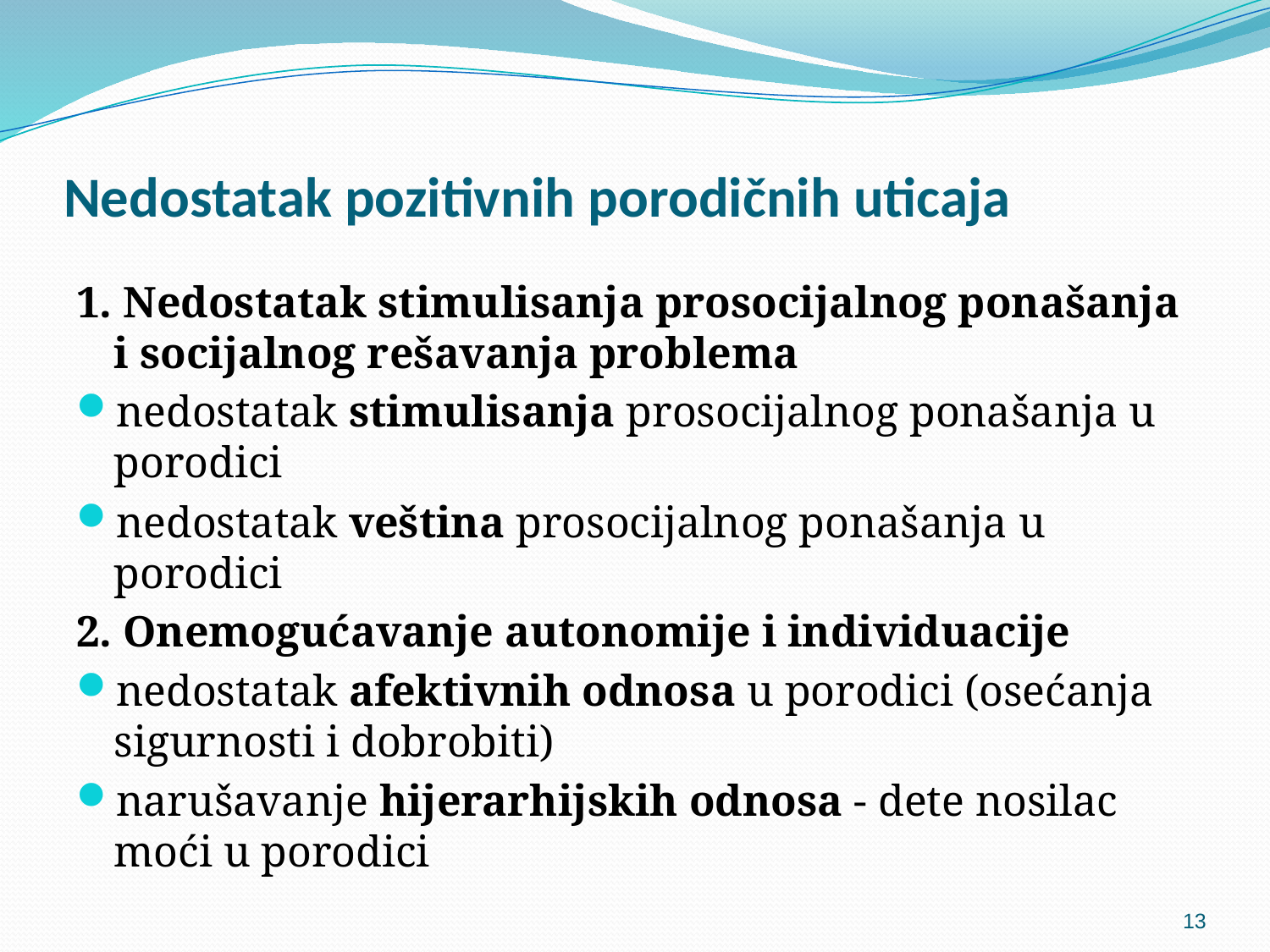

# Nedostatak pozitivnih porodičnih uticaja
1. Nedostatak stimulisanja prosocijalnog ponašanja i socijalnog rešavanja problema
nedostatak stimulisanja prosocijalnog ponašanja u porodici
nedostatak veština prosocijalnog ponašanja u porodici
2. Onemogućavanje autonomije i individuacije
nedostatak afektivnih odnosa u porodici (osećanja sigurnosti i dobrobiti)
narušavanje hijerarhijskih odnosa - dete nosilac moći u porodici
13